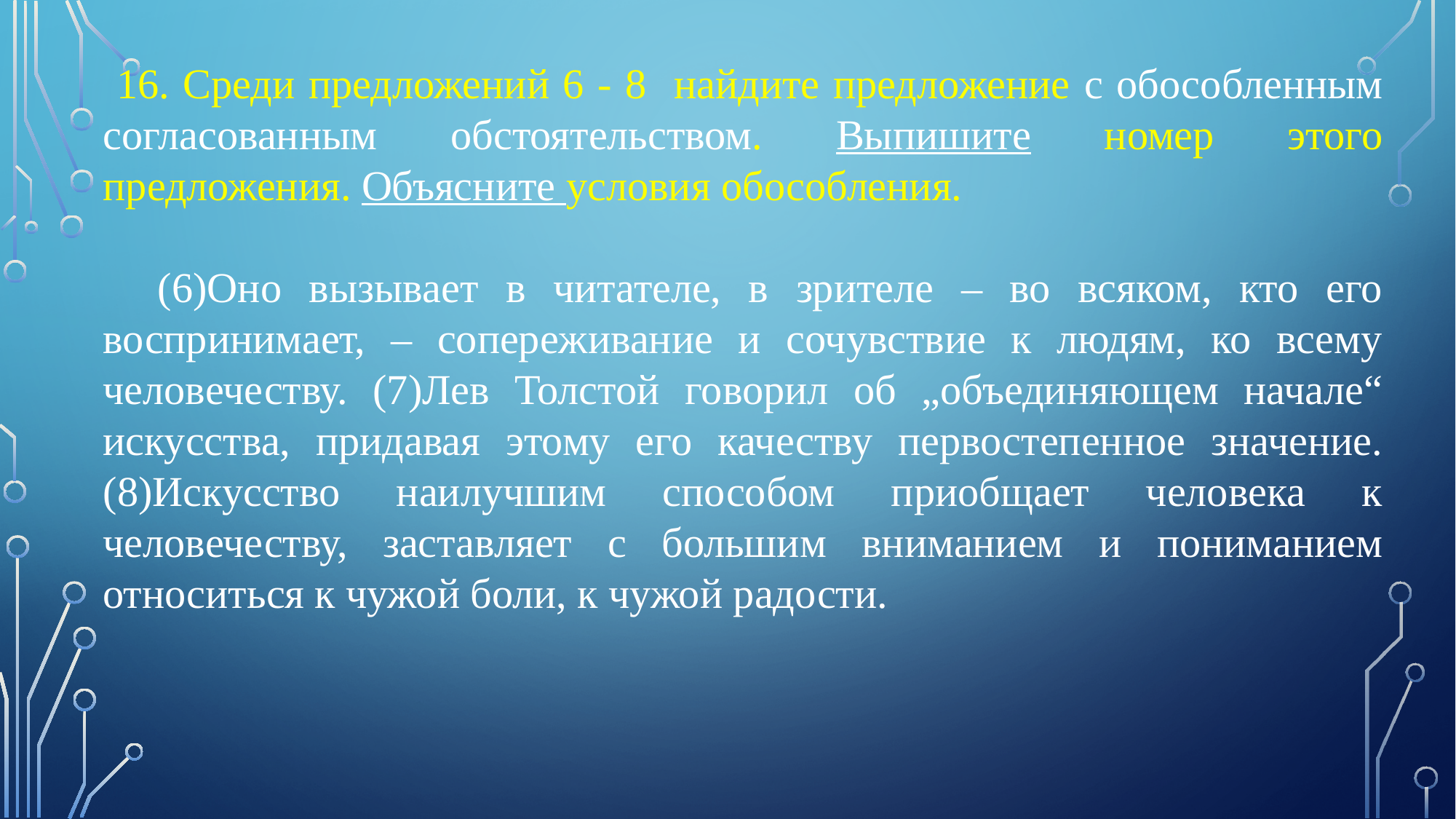

16. Среди предложений 6 - 8  найдите предложение с обособленным согласованным обстоятельством. Выпишите номер этого предложения. Объясните условия обособления.

(6)Оно вызывает в читателе, в зрителе – во всяком, кто его воспринимает, – сопереживание и сочувствие к людям, ко всему человечеству. (7)Лев Толстой говорил об „объединяющем начале“ искусства, придавая этому его качеству первостепенное значение. (8)Искусство наилучшим способом приобщает человека к человечеству, заставляет с большим вниманием и пониманием относиться к чужой боли, к чужой радости.